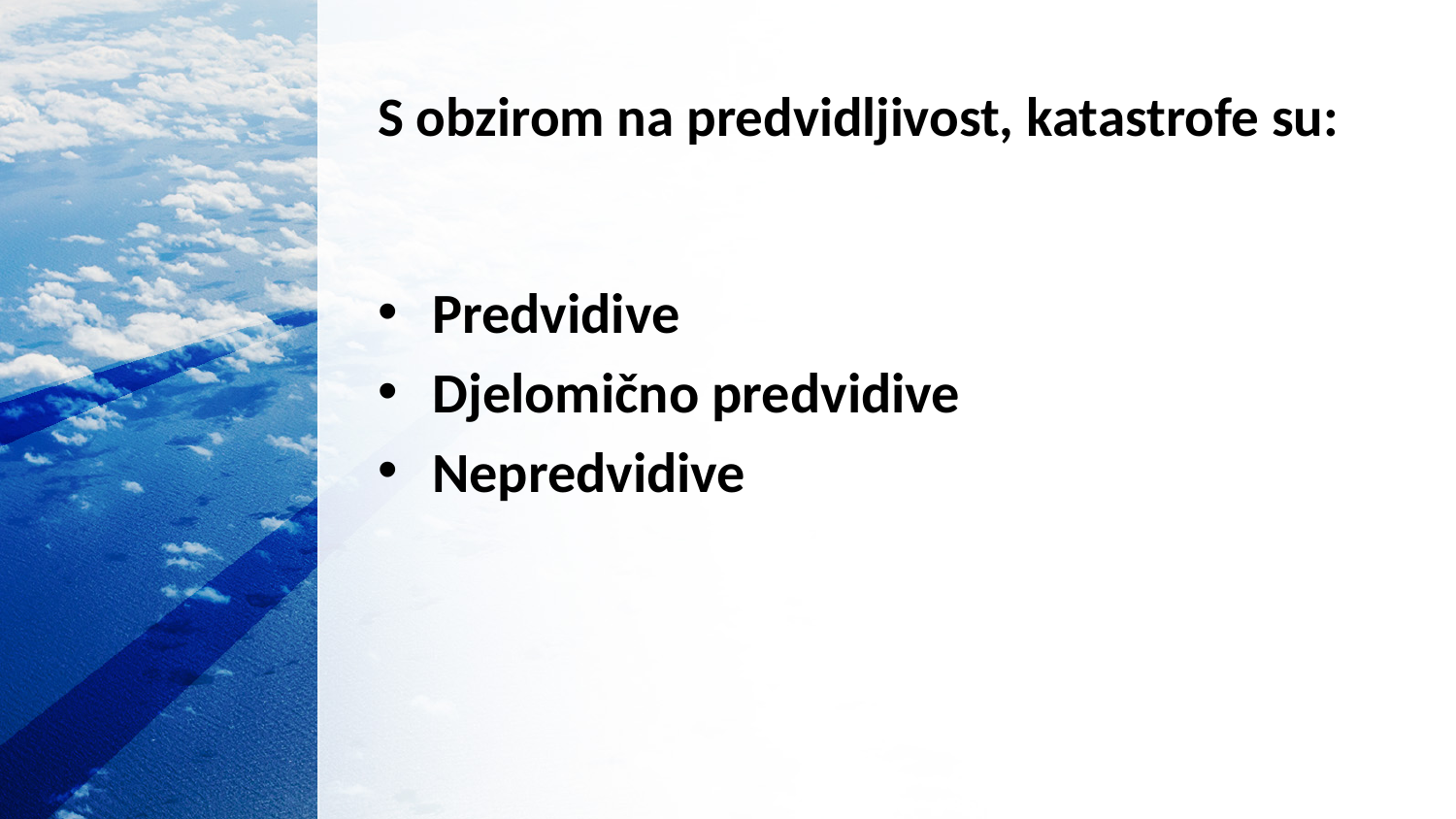

# S obzirom na predvidljivost, katastrofe su:

Predvidive
Djelomično predvidive
Nepredvidive